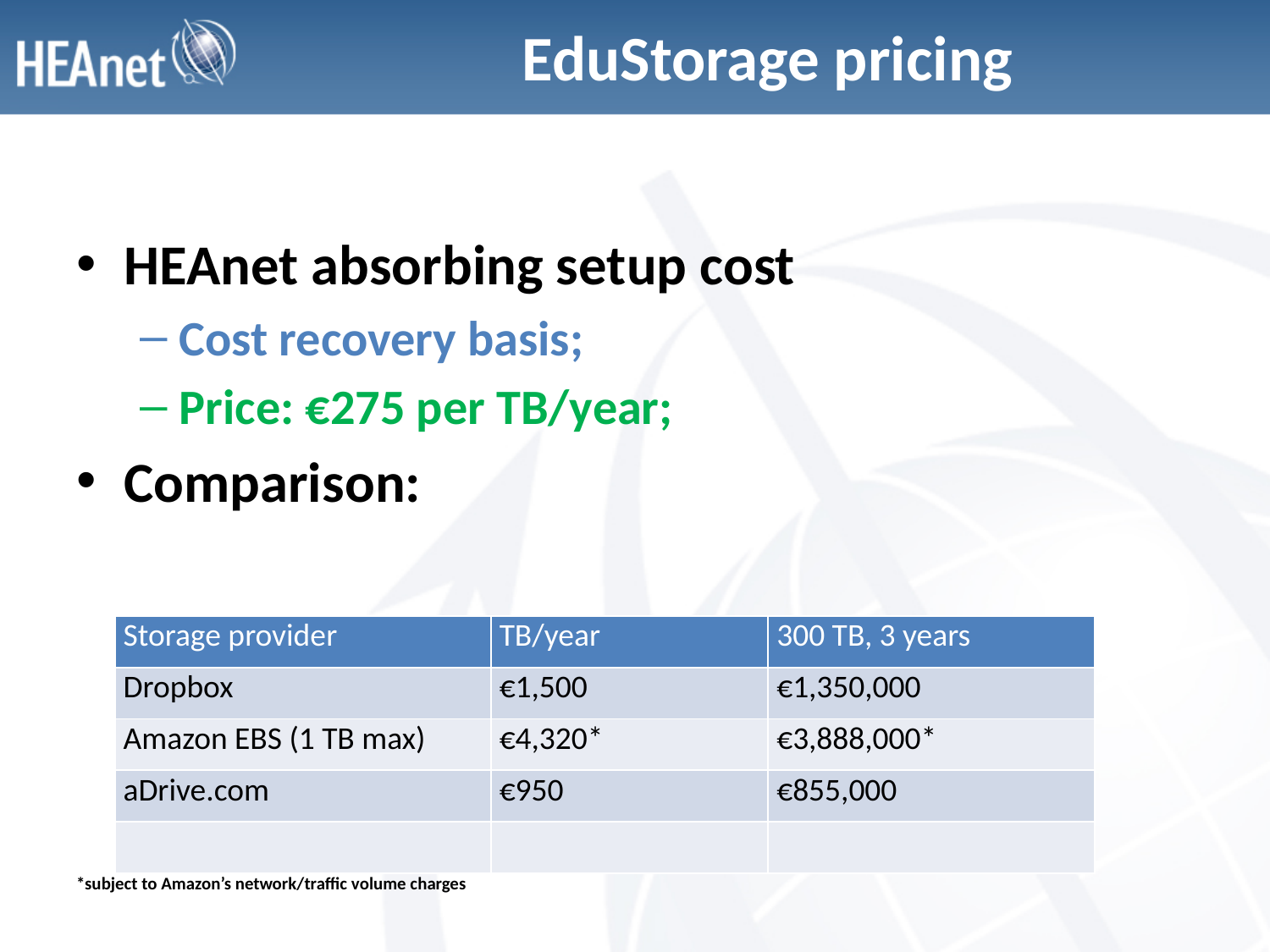

# EduStorage pricing
HEAnet absorbing setup cost
Cost recovery basis;
Price: €275 per TB/year;
Comparison:

*subject to Amazon’s network/traffic volume charges

| Storage provider | TB/year | 300 TB, 3 years |
| --- | --- | --- |
| Dropbox | €1,500 | €1,350,000 |
| Amazon EBS (1 TB max) | €4,320\* | €3,888,000\* |
| aDrive.com | €950 | €855,000 |
|  |  |  |